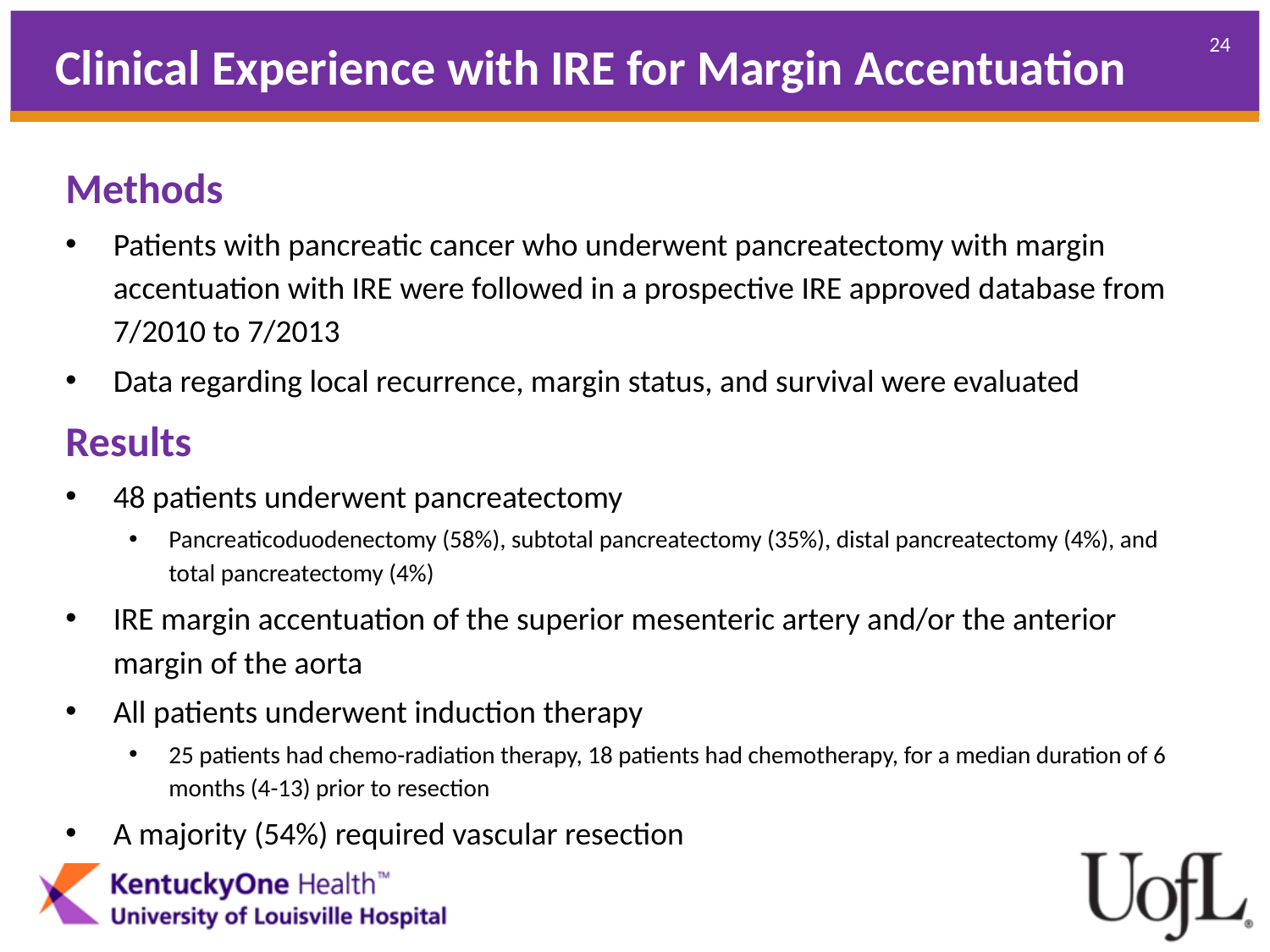

Clinical Experience with IRE for Margin Accentuation
Methods
Patients with pancreatic cancer who underwent pancreatectomy with margin accentuation with IRE were followed in a prospective IRE approved database from 7/2010 to 7/2013
Data regarding local recurrence, margin status, and survival were evaluated
Results
48 patients underwent pancreatectomy
Pancreaticoduodenectomy (58%), subtotal pancreatectomy (35%), distal pancreatectomy (4%), and total pancreatectomy (4%)
IRE margin accentuation of the superior mesenteric artery and/or the anterior margin of the aorta
All patients underwent induction therapy
25 patients had chemo-radiation therapy, 18 patients had chemotherapy, for a median duration of 6 months (4-13) prior to resection
A majority (54%) required vascular resection